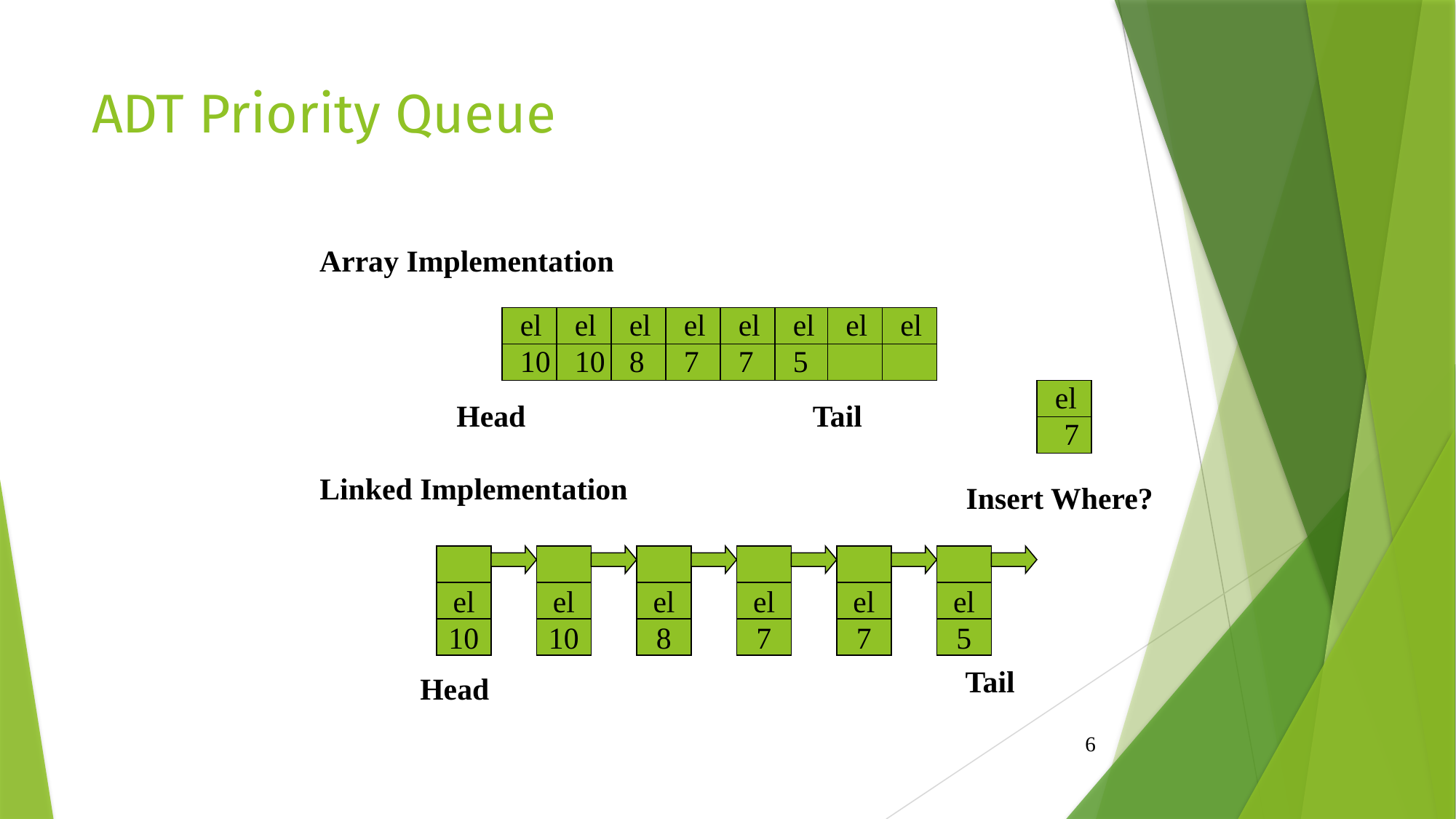

# ADT Priority Queue
Array Implementation
el
el
el
el
el
el

10
10
8
7
7
5
Head
Tail
el

el

el

7
Linked Implementation
Insert Where?

el
10

el
10

el
8

el
7

el
7

el
5
Tail
Head
6